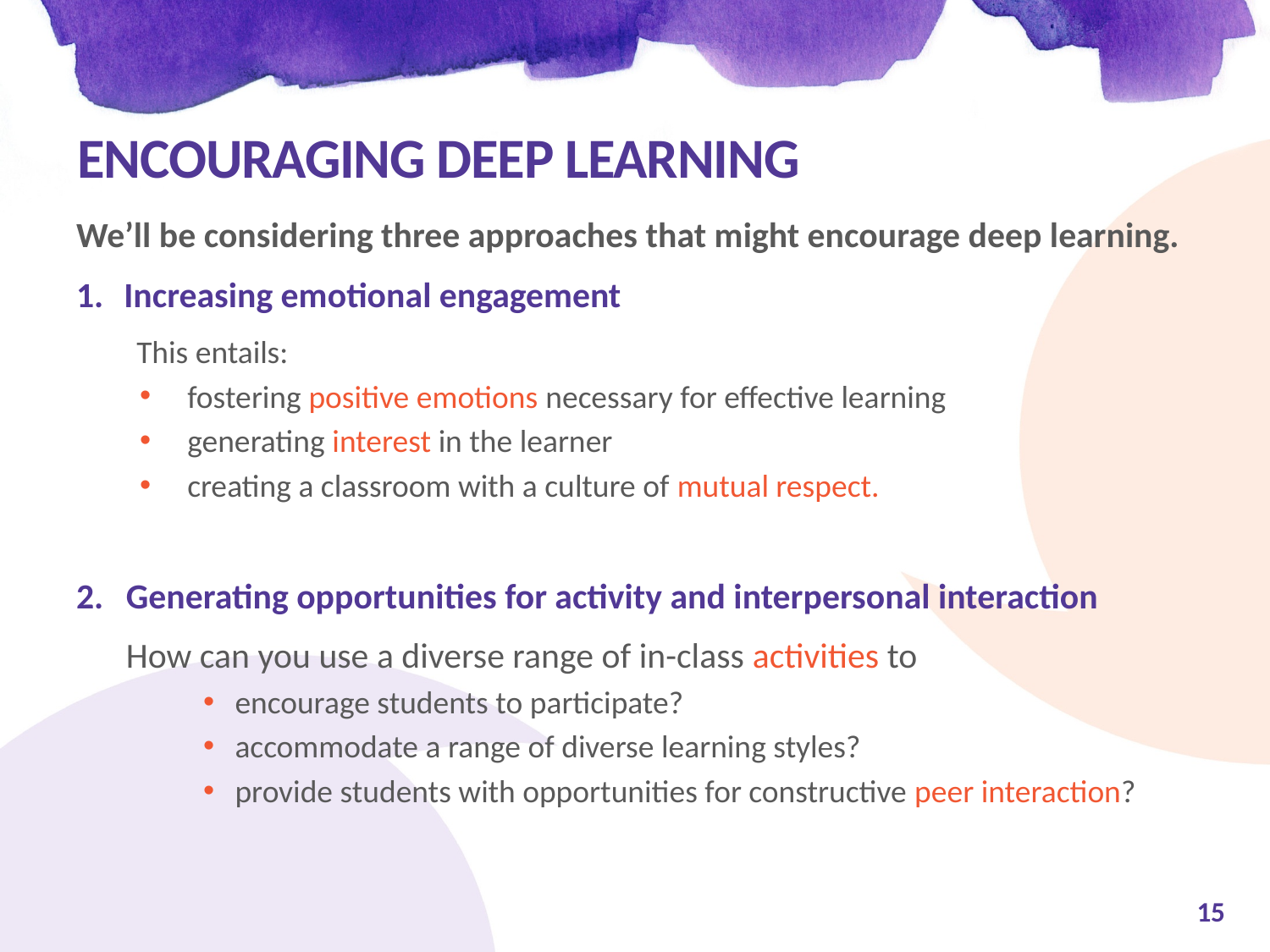

# encouraging deep learning
We’ll be considering three approaches that might encourage deep learning.
Increasing emotional engagement
This entails:
fostering positive emotions necessary for effective learning
generating interest in the learner
creating a classroom with a culture of mutual respect.

2. 	Generating opportunities for activity and interpersonal interaction
How can you use a diverse range of in-class activities to
encourage students to participate?
accommodate a range of diverse learning styles?
provide students with opportunities for constructive peer interaction?

15